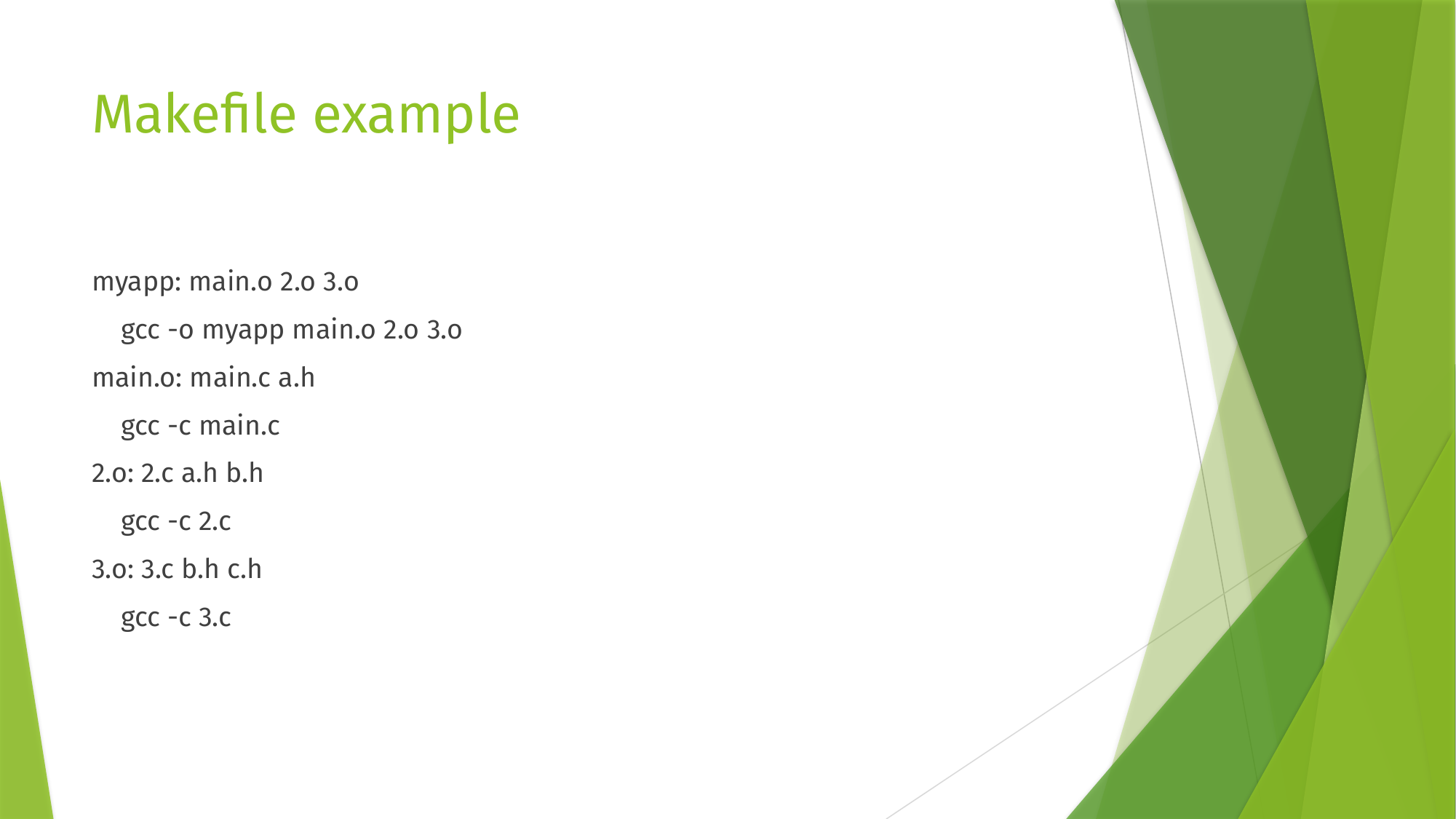

# Makefile example
myapp: main.o 2.o 3.o
    gcc -o myapp main.o 2.o 3.o
main.o: main.c a.h
    gcc -c main.c
2.o: 2.c a.h b.h
    gcc -c 2.c
3.o: 3.c b.h c.h
    gcc -c 3.c